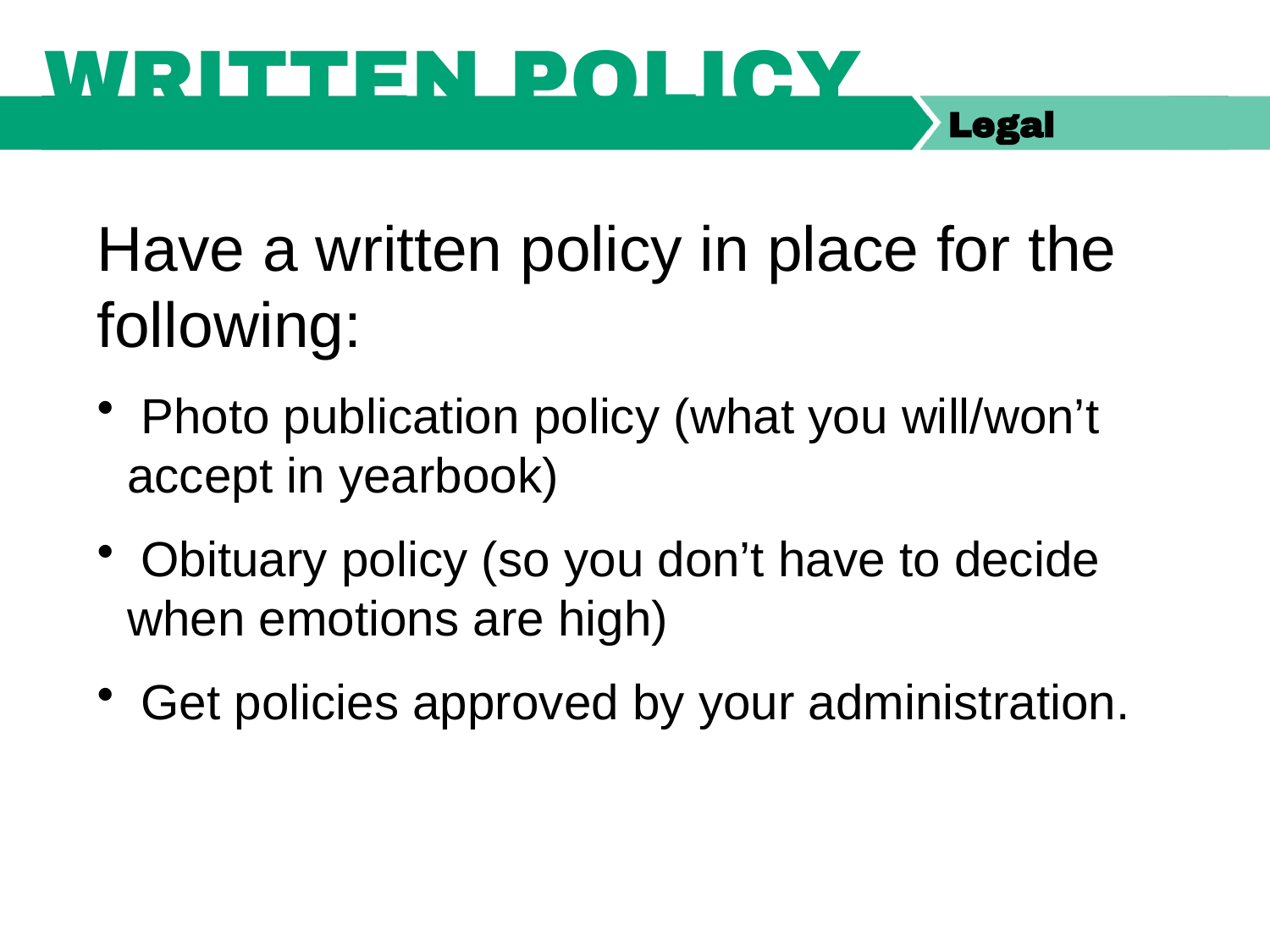

WRITTEN POLICY
Have a written policy in place for the following:
 Photo publication policy (what you will/won’t  accept in yearbook)
 Obituary policy (so you don’t have to decide when emotions are high)
 Get policies approved by your administration.